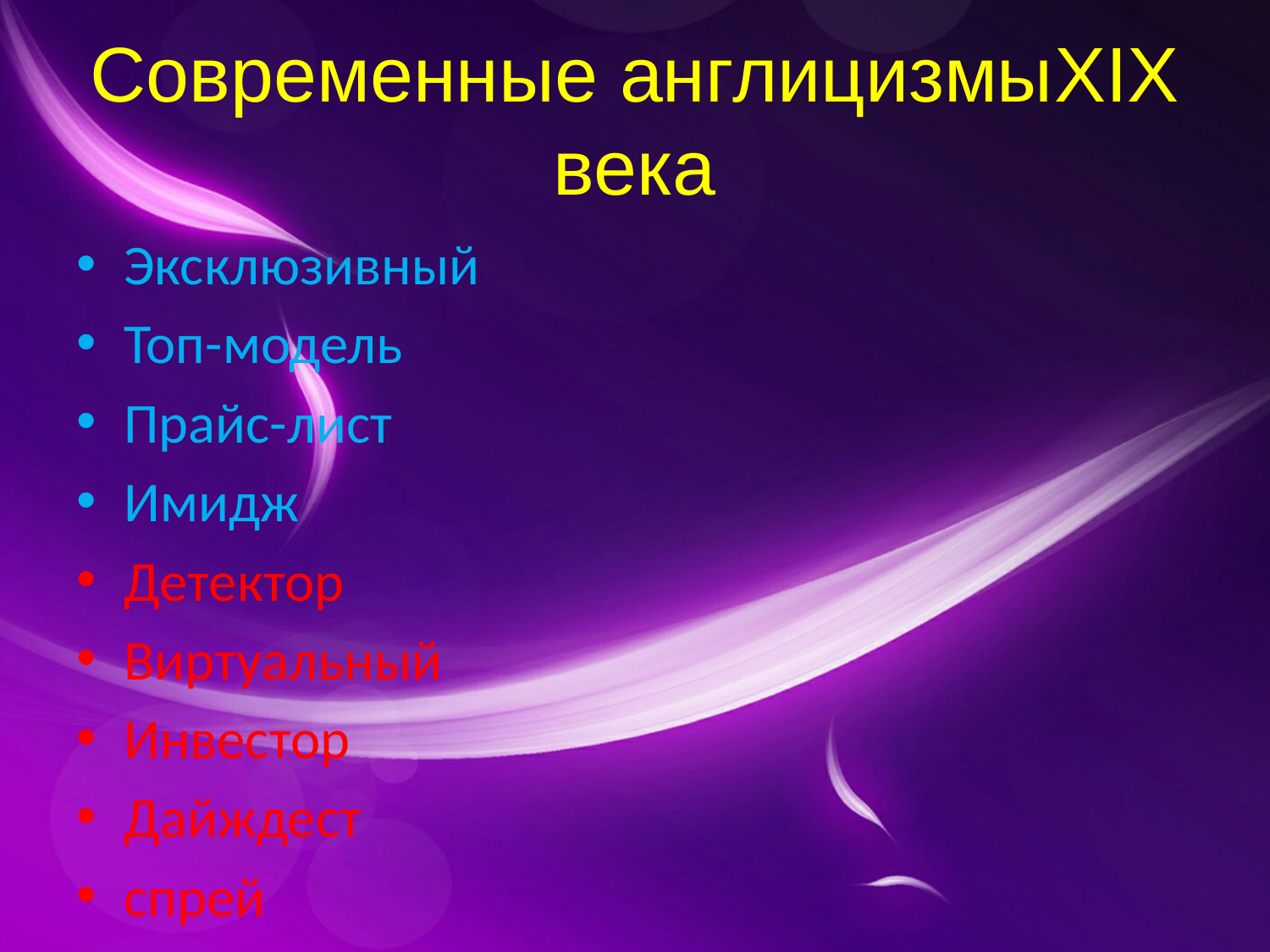

# Современные англицизмыXIX века
Эксклюзивный
Топ-модель
Прайс-лист
Имидж
Детектор
Виртуальный
Инвестор
Дайждест
спрей